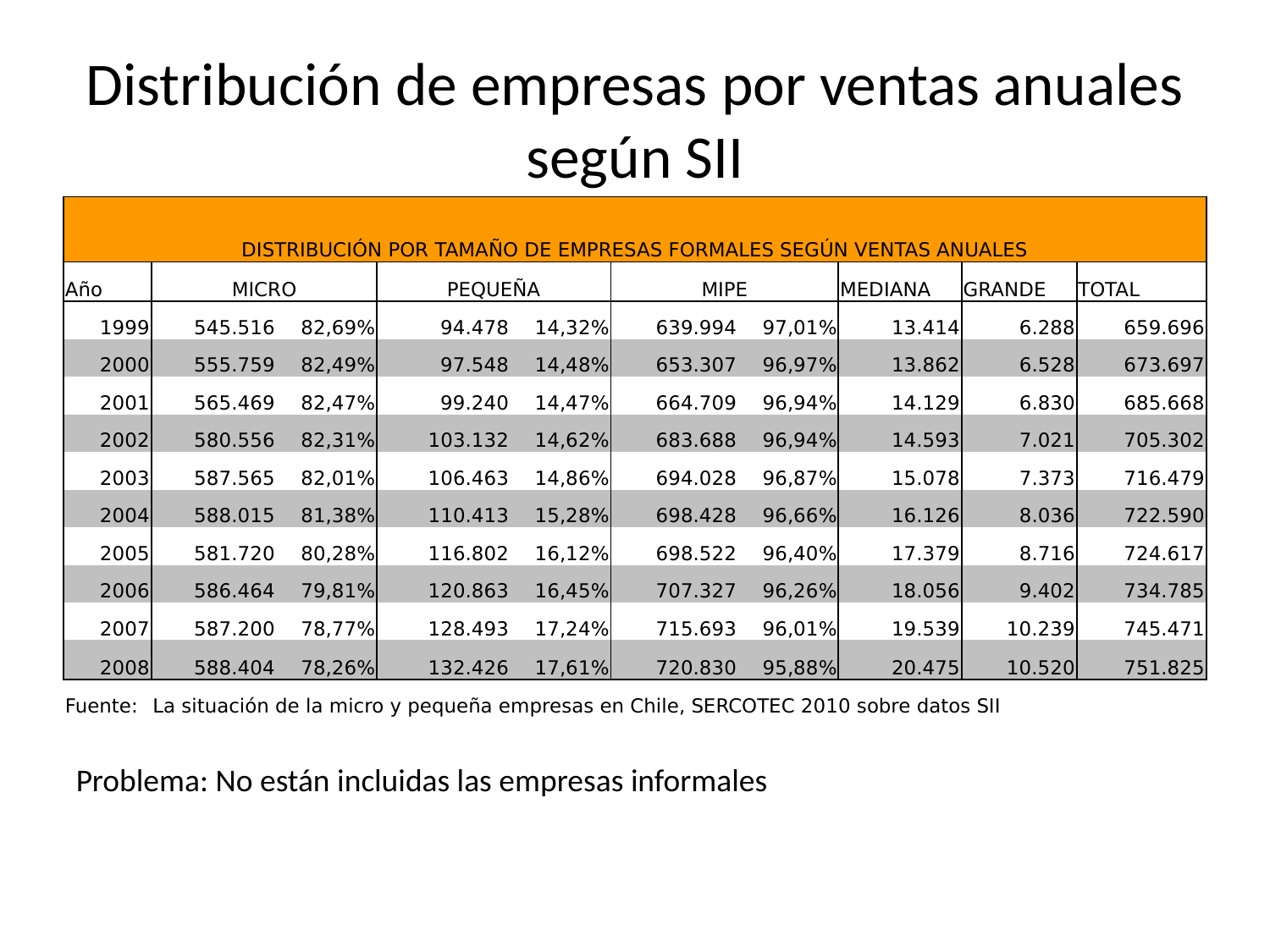

# Distribución de empresas por ventas anuales según SII
| DISTRIBUCIÓN POR TAMAÑO DE EMPRESAS FORMALES SEGÚN VENTAS ANUALES |  |  |  |  |  |  |  |  |  |
| --- | --- | --- | --- | --- | --- | --- | --- | --- | --- |
| Año | MICRO |  | PEQUEÑA |  | MIPE |  | MEDIANA | GRANDE | TOTAL |
| 1999 | 545.516 | 82,69% | 94.478 | 14,32% | 639.994 | 97,01% | 13.414 | 6.288 | 659.696 |
| 2000 | 555.759 | 82,49% | 97.548 | 14,48% | 653.307 | 96,97% | 13.862 | 6.528 | 673.697 |
| 2001 | 565.469 | 82,47% | 99.240 | 14,47% | 664.709 | 96,94% | 14.129 | 6.830 | 685.668 |
| 2002 | 580.556 | 82,31% | 103.132 | 14,62% | 683.688 | 96,94% | 14.593 | 7.021 | 705.302 |
| 2003 | 587.565 | 82,01% | 106.463 | 14,86% | 694.028 | 96,87% | 15.078 | 7.373 | 716.479 |
| 2004 | 588.015 | 81,38% | 110.413 | 15,28% | 698.428 | 96,66% | 16.126 | 8.036 | 722.590 |
| 2005 | 581.720 | 80,28% | 116.802 | 16,12% | 698.522 | 96,40% | 17.379 | 8.716 | 724.617 |
| 2006 | 586.464 | 79,81% | 120.863 | 16,45% | 707.327 | 96,26% | 18.056 | 9.402 | 734.785 |
| 2007 | 587.200 | 78,77% | 128.493 | 17,24% | 715.693 | 96,01% | 19.539 | 10.239 | 745.471 |
| 2008 | 588.404 | 78,26% | 132.426 | 17,61% | 720.830 | 95,88% | 20.475 | 10.520 | 751.825 |
| Fuente: | La situación de la micro y pequeña empresas en Chile, SERCOTEC 2010 sobre datos SII |  |  |  |  |  |  |  |  |
Problema: No están incluidas las empresas informales